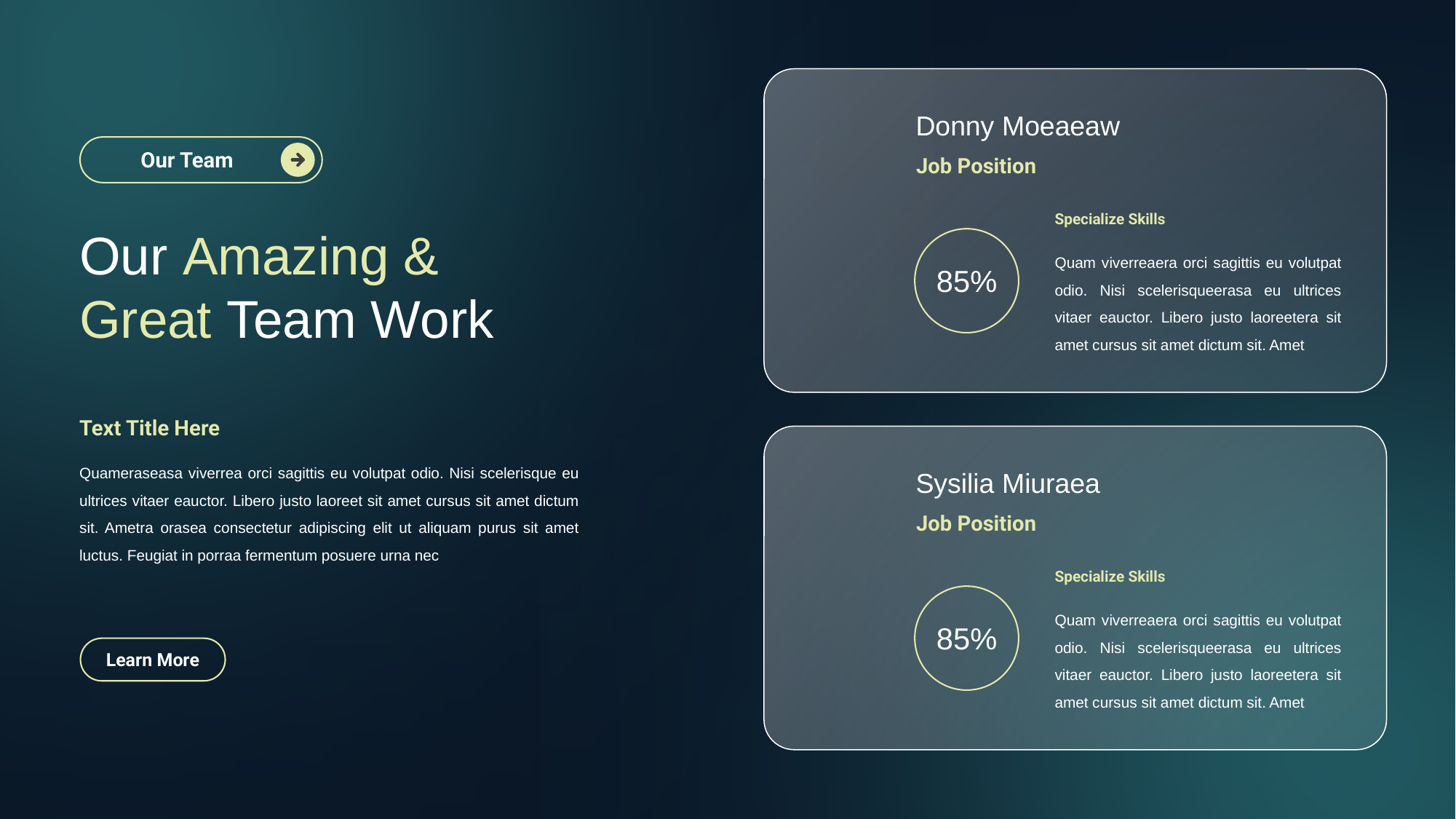

Donny Moeaeaw

Our Team

Job Position
Specialize Skills
Our Amazing & Great Team Work

Quam viverreaera orci sagittis eu volutpat odio. Nisi scelerisqueerasa eu ultrices vitaer eauctor. Libero justo laoreetera sit amet cursus sit amet dictum sit. Amet
85%
Text Title Here

Quameraseasa viverrea orci sagittis eu volutpat odio. Nisi scelerisque eu ultrices vitaer eauctor. Libero justo laoreet sit amet cursus sit amet dictum sit. Ametra orasea consectetur adipiscing elit ut aliquam purus sit amet luctus. Feugiat in porraa fermentum posuere urna nec
Sysilia Miuraea

Job Position
Specialize Skills

Quam viverreaera orci sagittis eu volutpat odio. Nisi scelerisqueerasa eu ultrices vitaer eauctor. Libero justo laoreetera sit amet cursus sit amet dictum sit. Amet
85%

Learn More